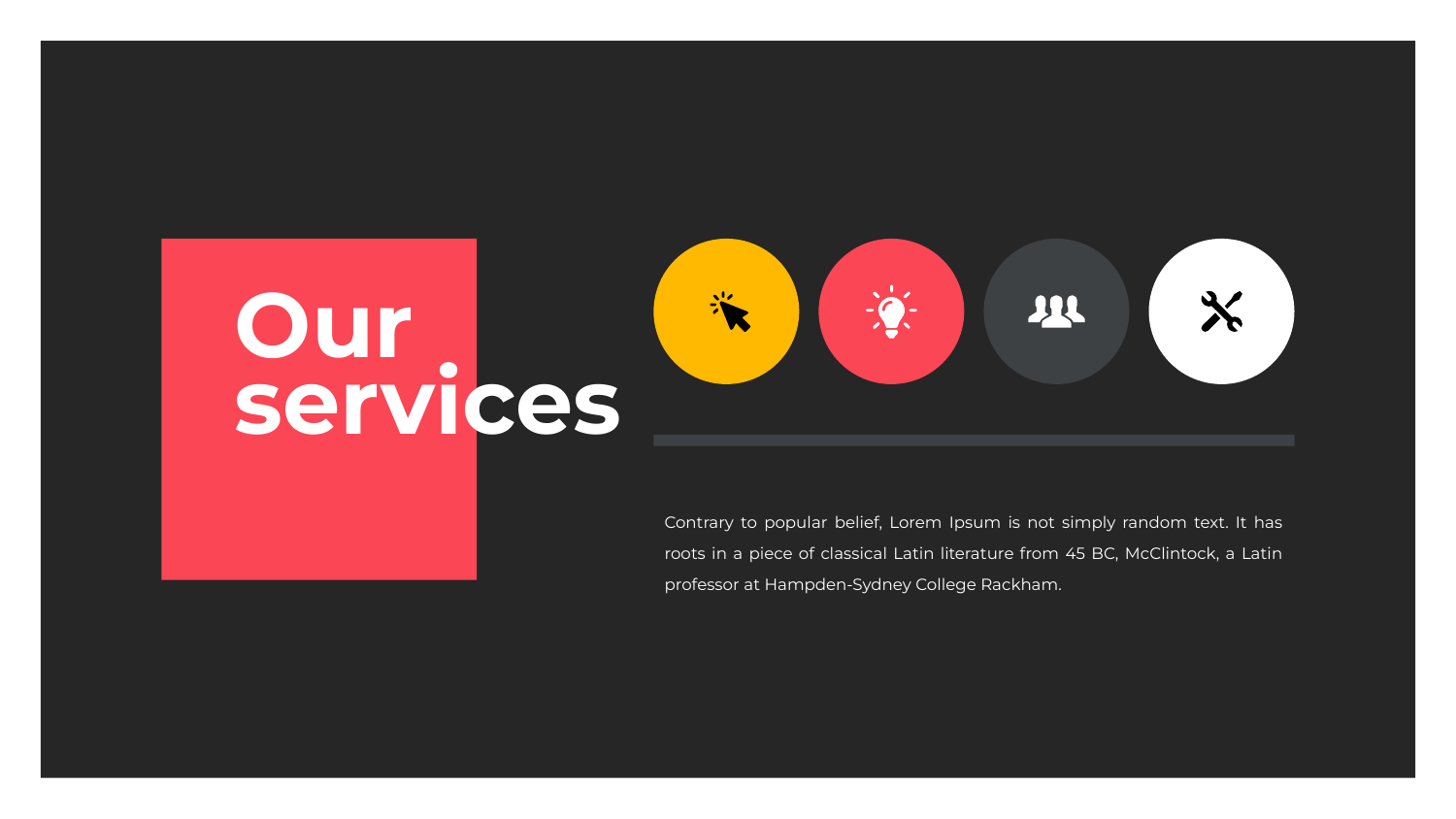

Our
services

Contrary to popular belief, Lorem Ipsum is not simply random text. It has roots in a piece of classical Latin literature from 45 BC, McClintock, a Latin professor at Hampden-Sydney College Rackham.